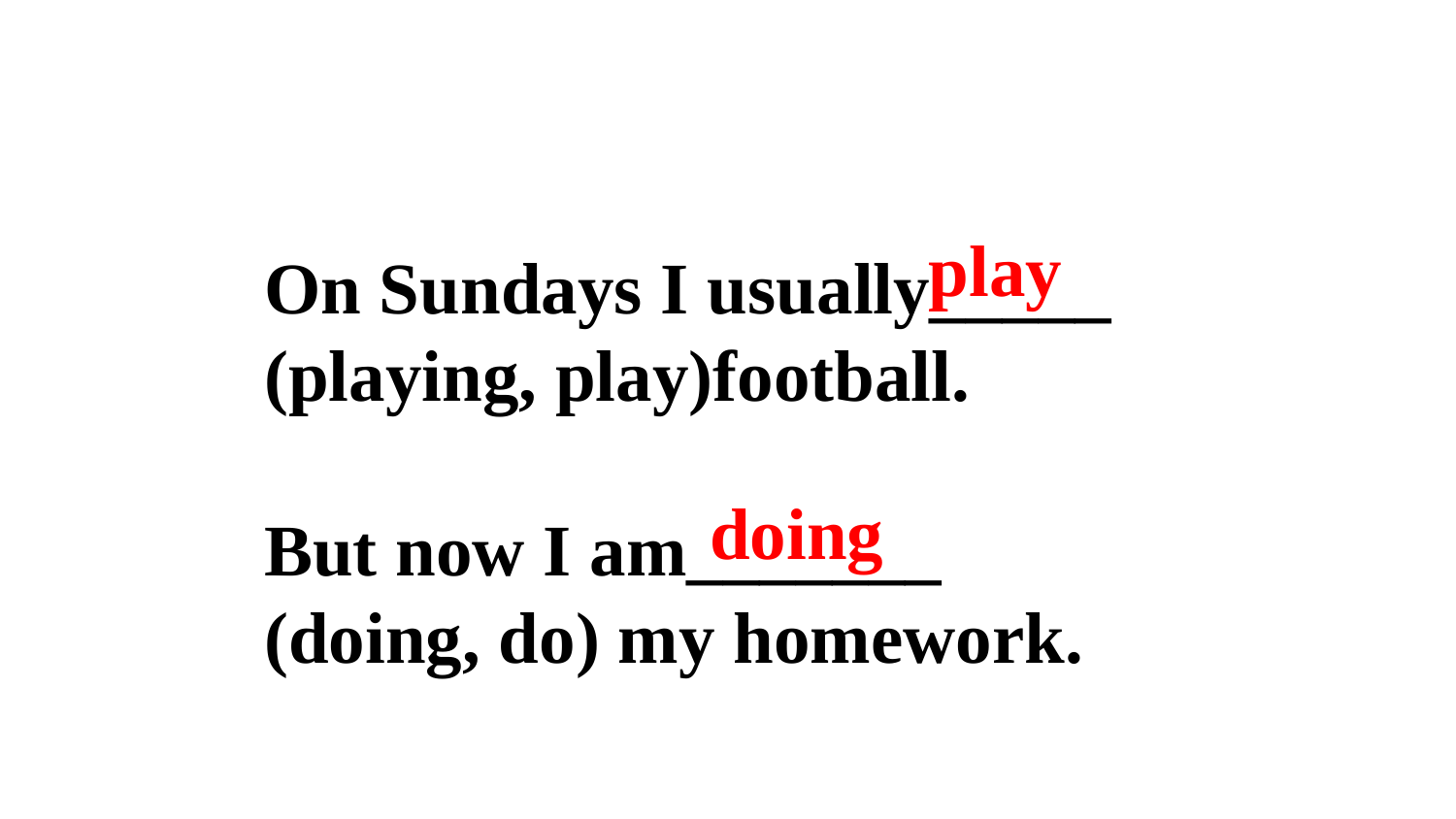

play
On Sundays I usually_____
(playing, play)football.
But now I am_______
(doing, do) my homework.
doing